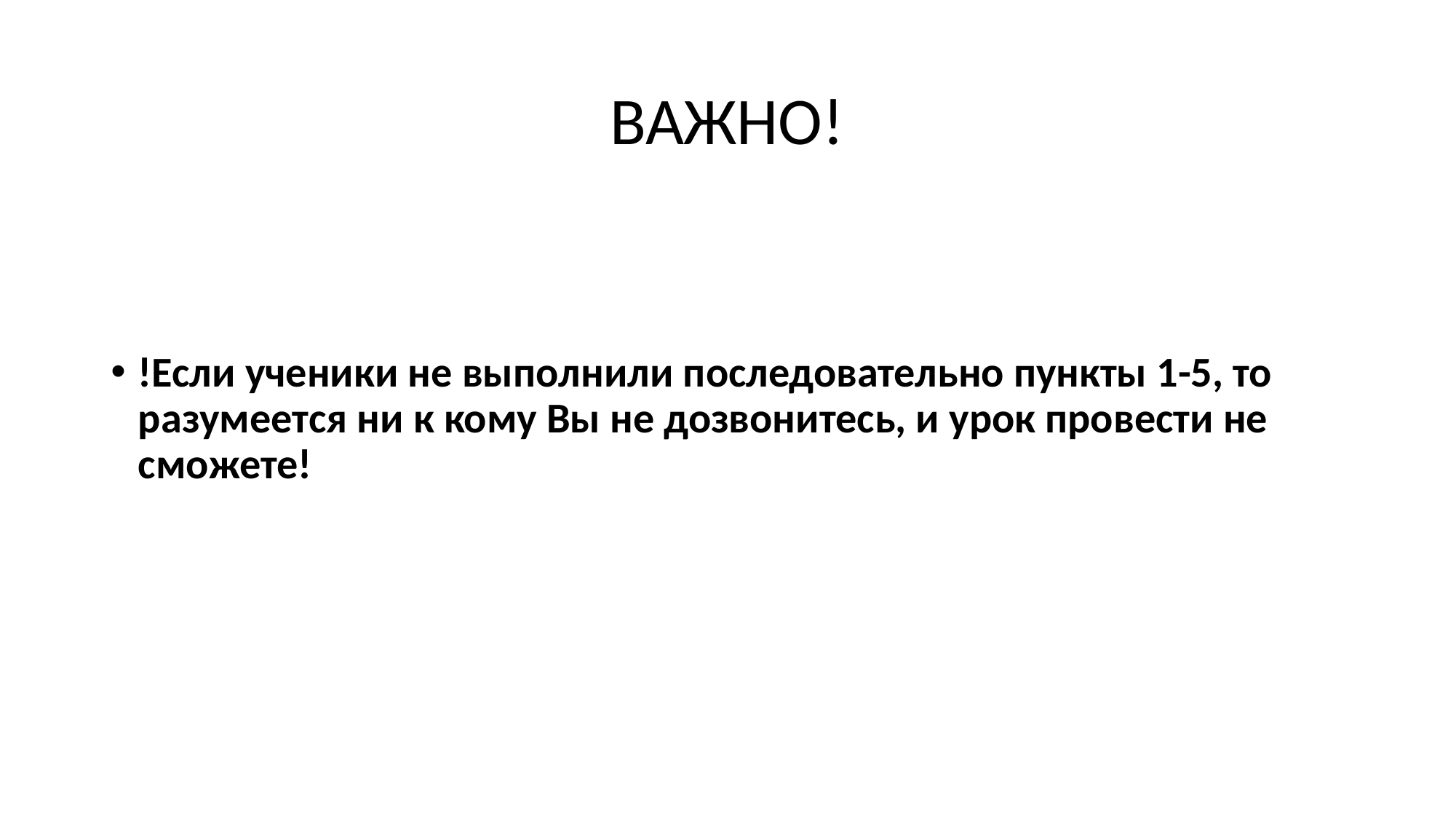

# ВАЖНО!

!Если ученики не выполнили последовательно пункты 1-5, то разумеется ни к кому Вы не дозвонитесь, и урок провести не сможете!